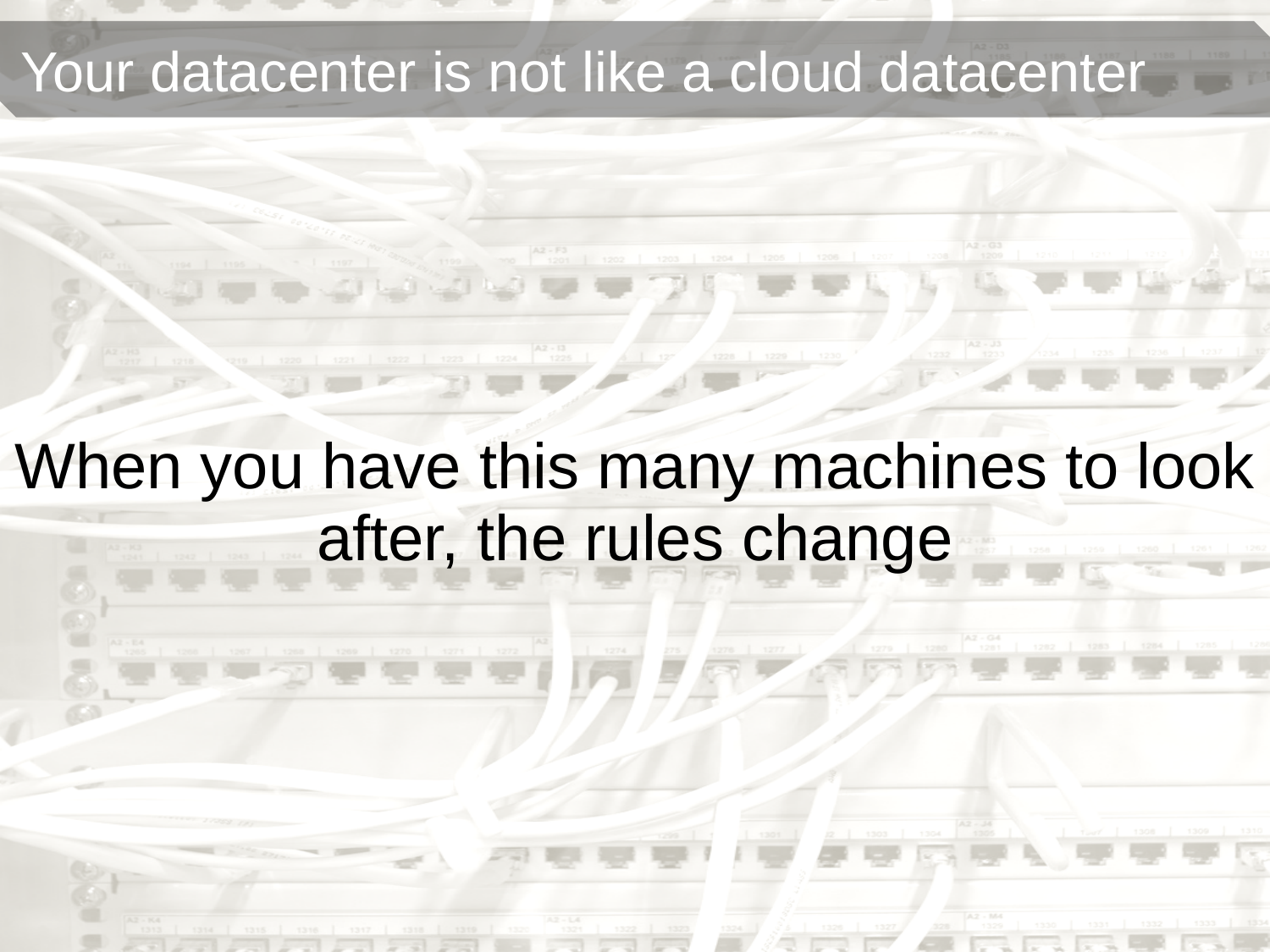

When you have this many machines to look after, the rules change